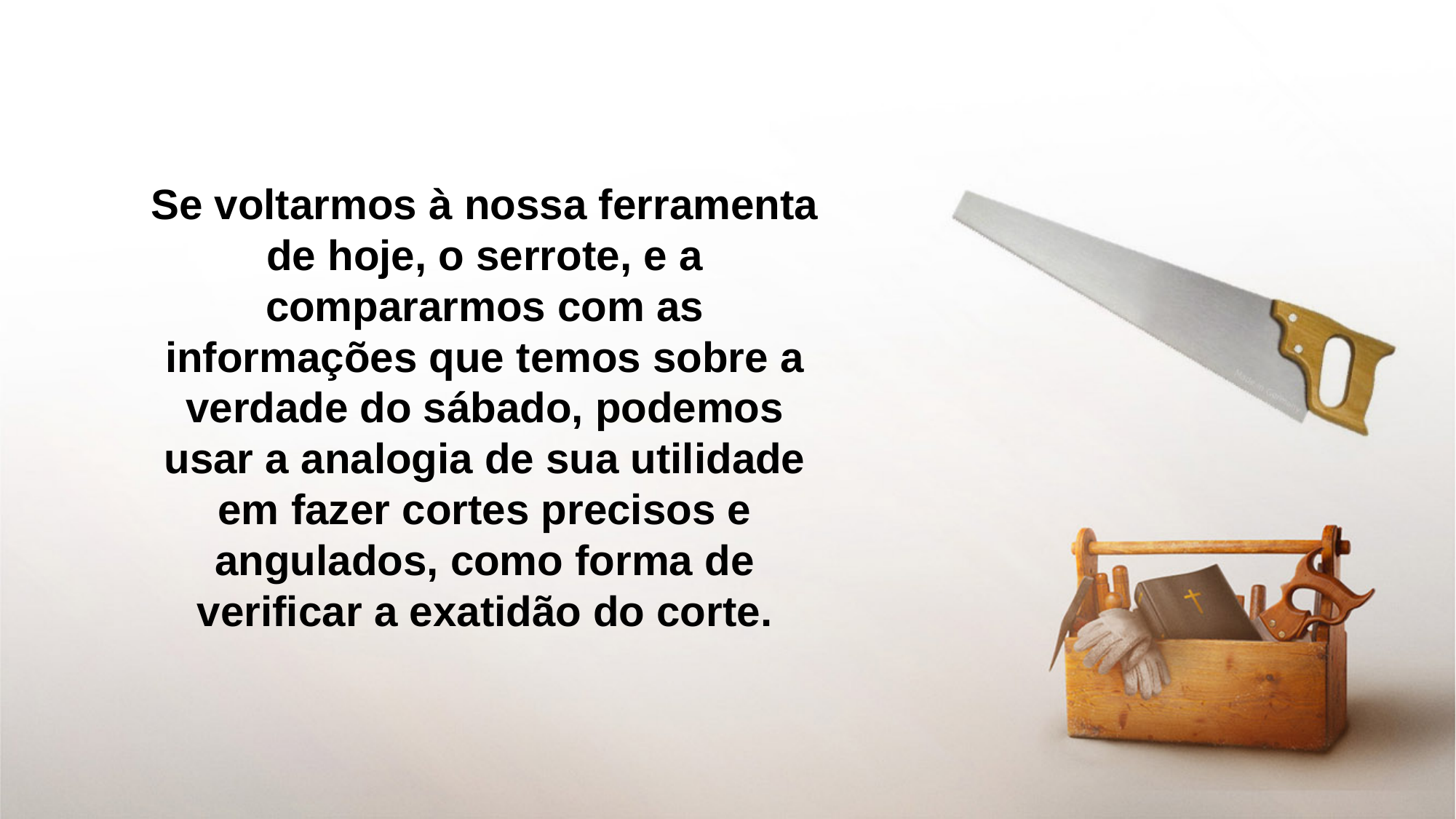

Se voltarmos à nossa ferramenta de hoje, o serrote, e a compararmos com as informações que temos sobre a verdade do sábado, podemos usar a analogia de sua utilidade em fazer cortes precisos e angulados, como forma de verificar a exatidão do corte.